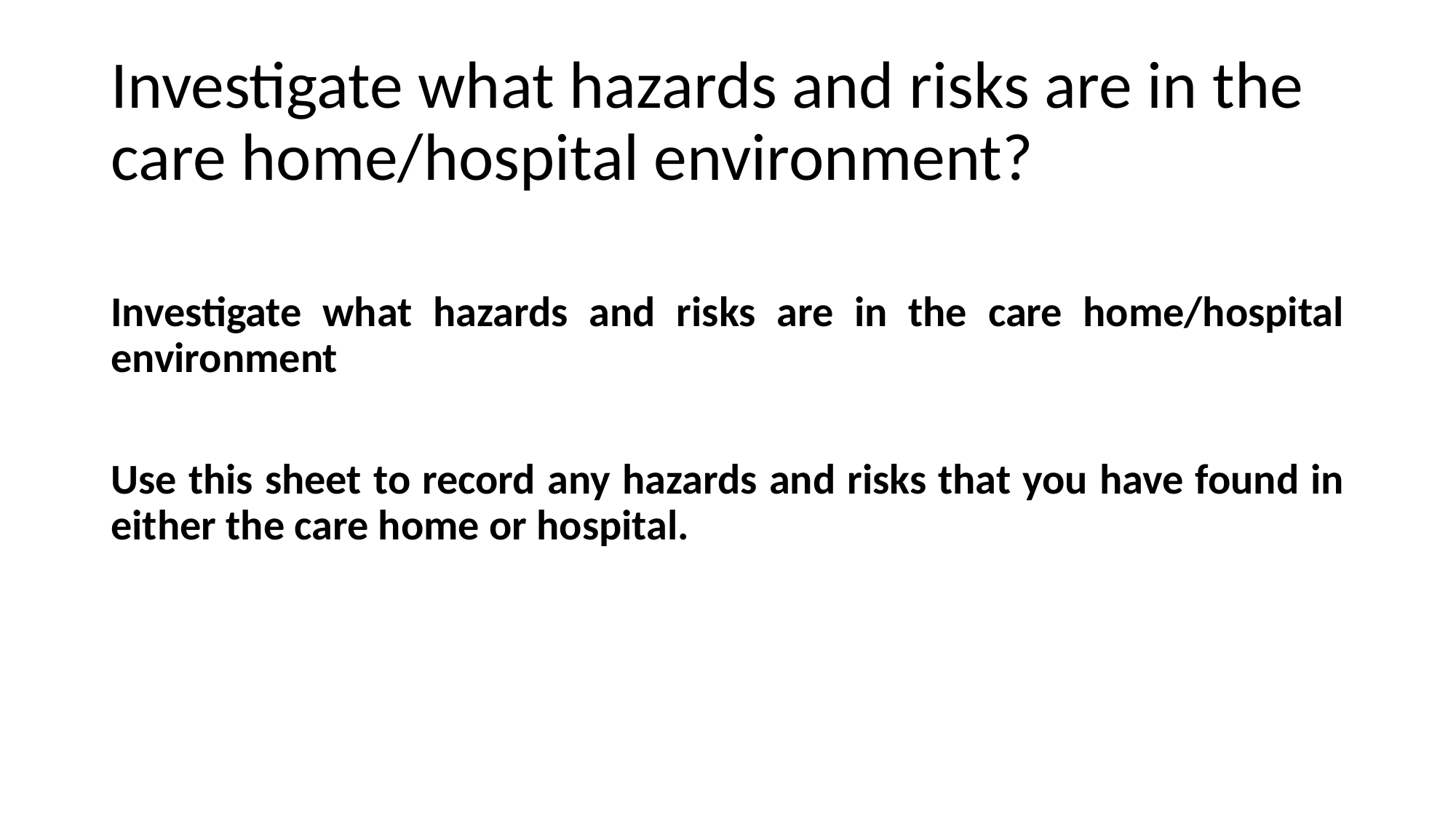

# Investigate what hazards and risks are in the care home/hospital environment?

Investigate what hazards and risks are in the care home/hospital environment

Use this sheet to record any hazards and risks that you have found in either the care home or hospital.